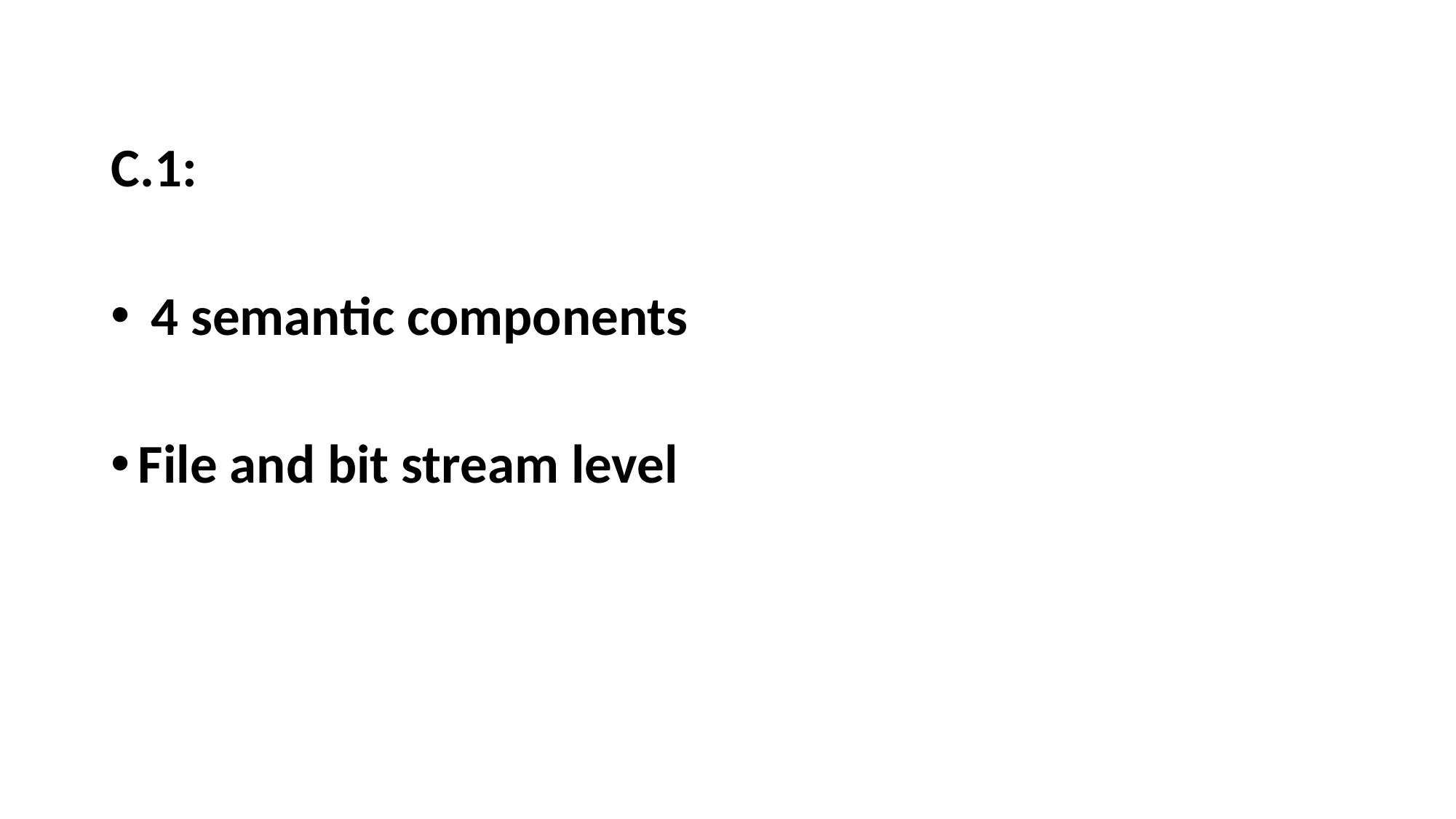

C.1:

 4 semantic components

File and bit stream level